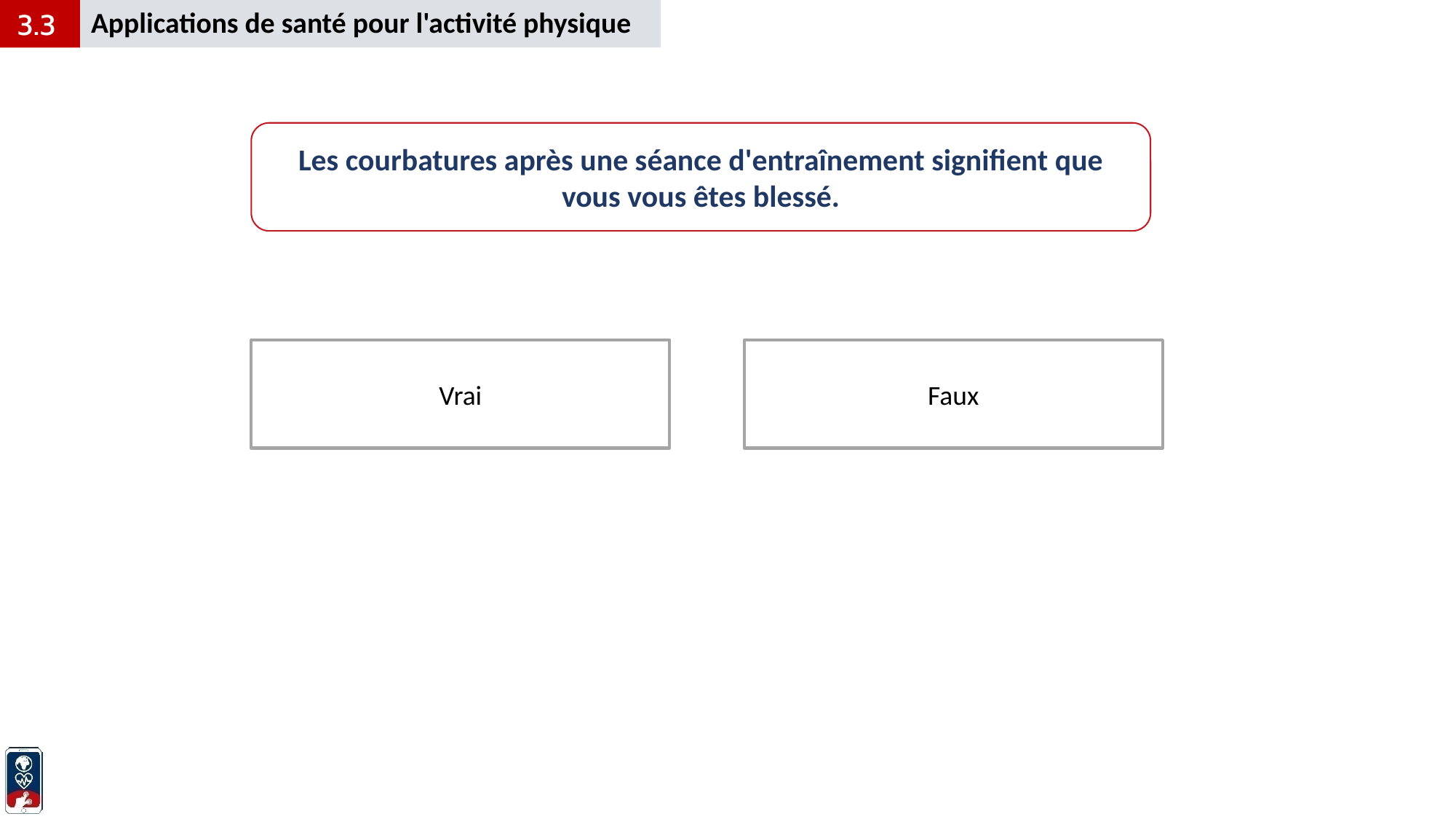

Applications de santé pour l'activité physique
3.3
Les courbatures après une séance d'entraînement signifient que vous vous êtes blessé.
Faux
Vrai